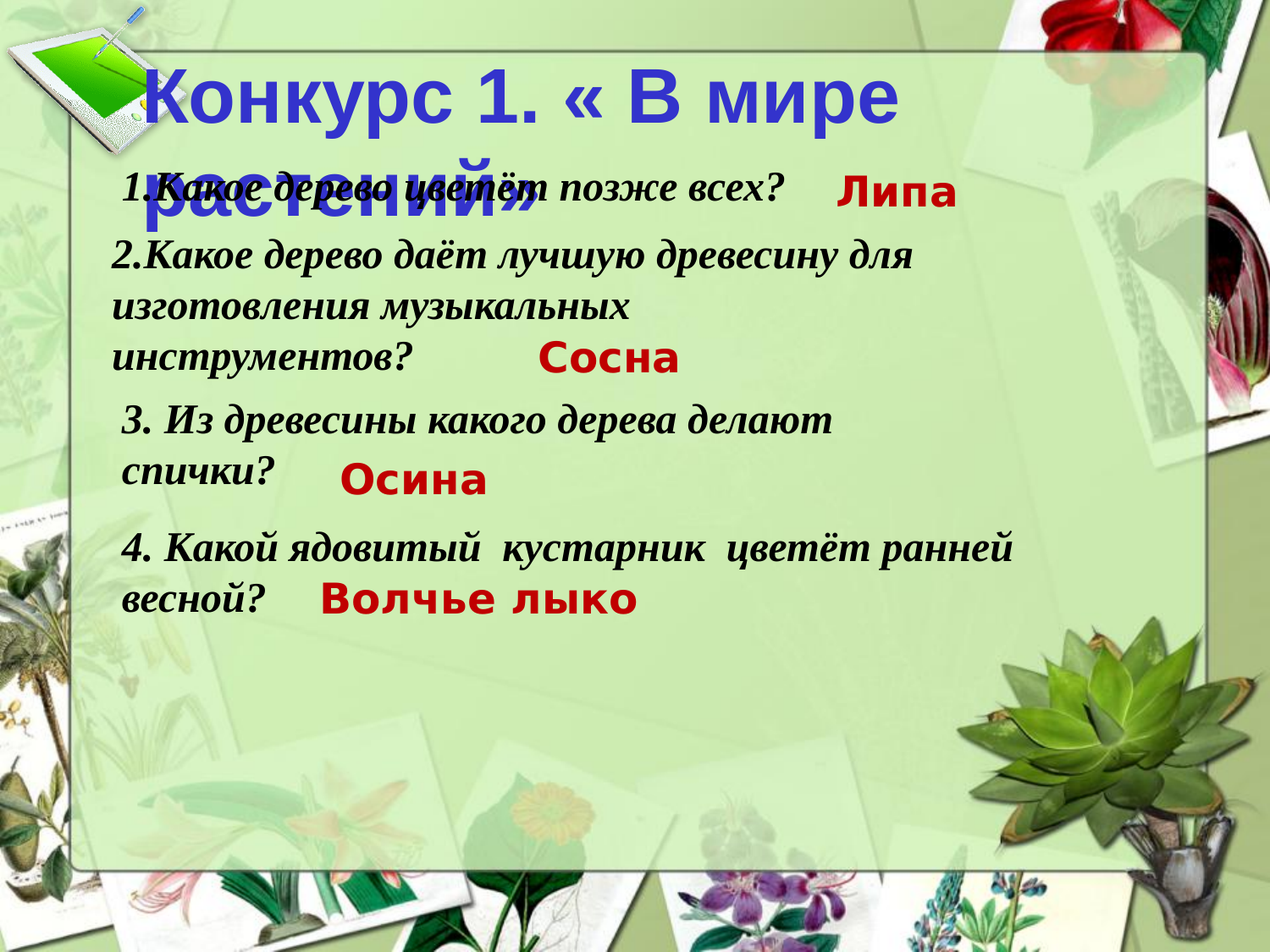

Конкурс 1. « В мире растений»
1.Какое дерево цветёт позже всех?
Липа
2.Какое дерево даёт лучшую древесину для изготовления музыкальных инструментов?
Сосна
3. Из древесины какого дерева делают спички?
Осина
4. Какой ядовитый  кустарник  цветёт ранней весной?
Волчье лыко